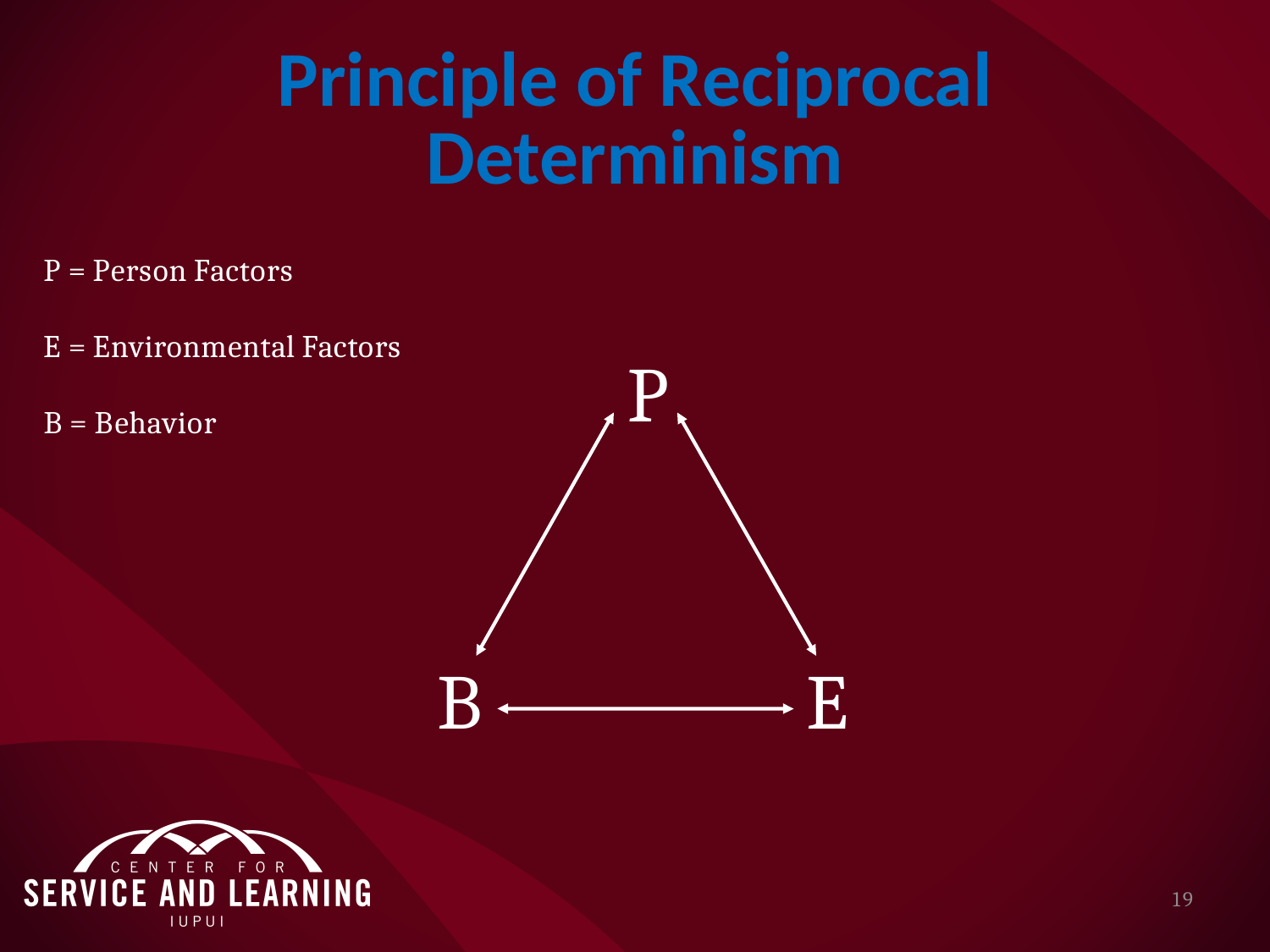

# Principle of Reciprocal Determinism
P = Person Factors

E = Environmental Factors

B = Behavior
P

B
E

19